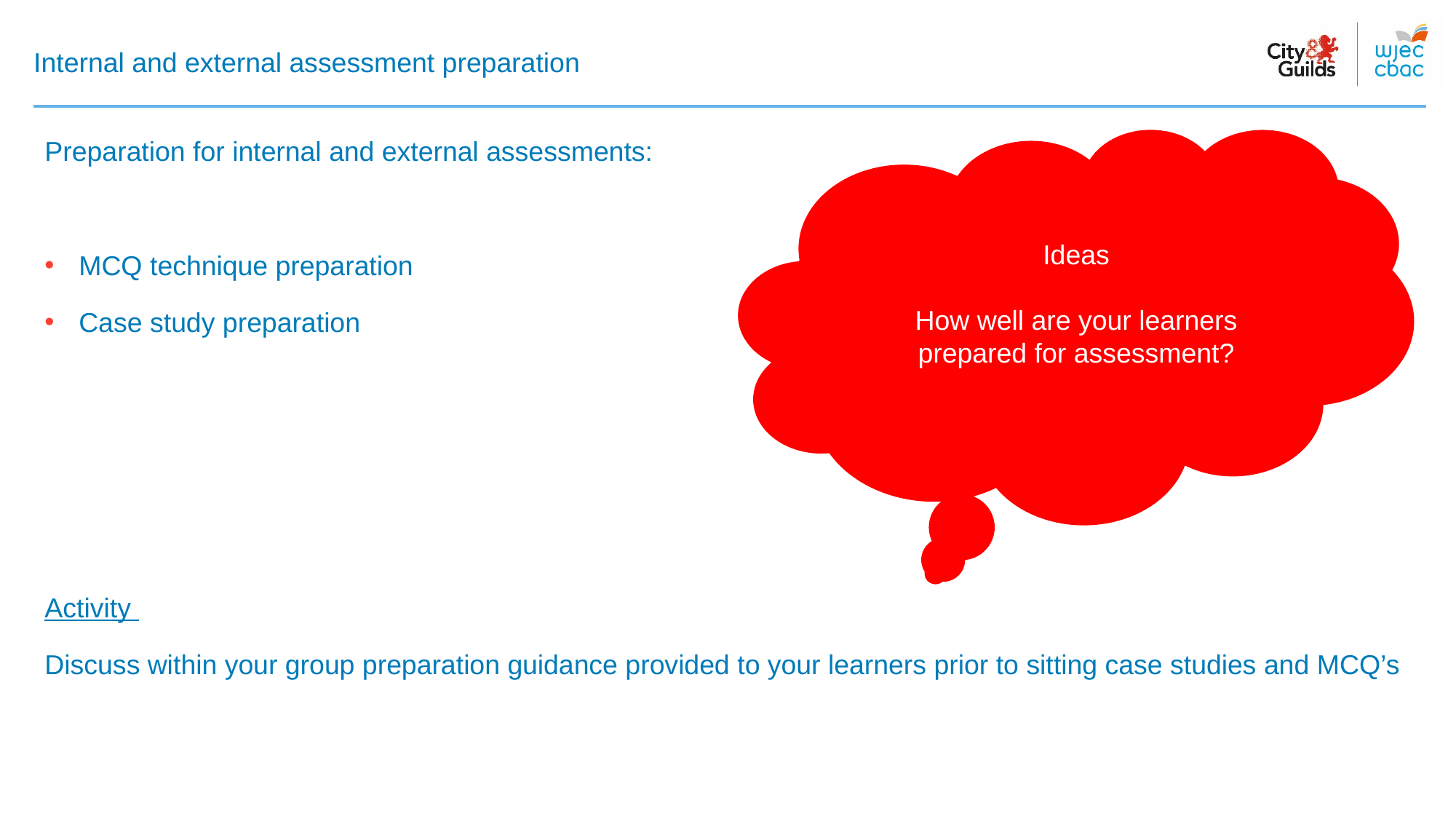

# Internal and external assessment preparation
Preparation for internal and external assessments:

MCQ technique preparation
Case study preparation

Activity
Discuss within your group preparation guidance provided to your learners prior to sitting case studies and MCQ’s

Ideas

How well are your learners prepared for assessment?